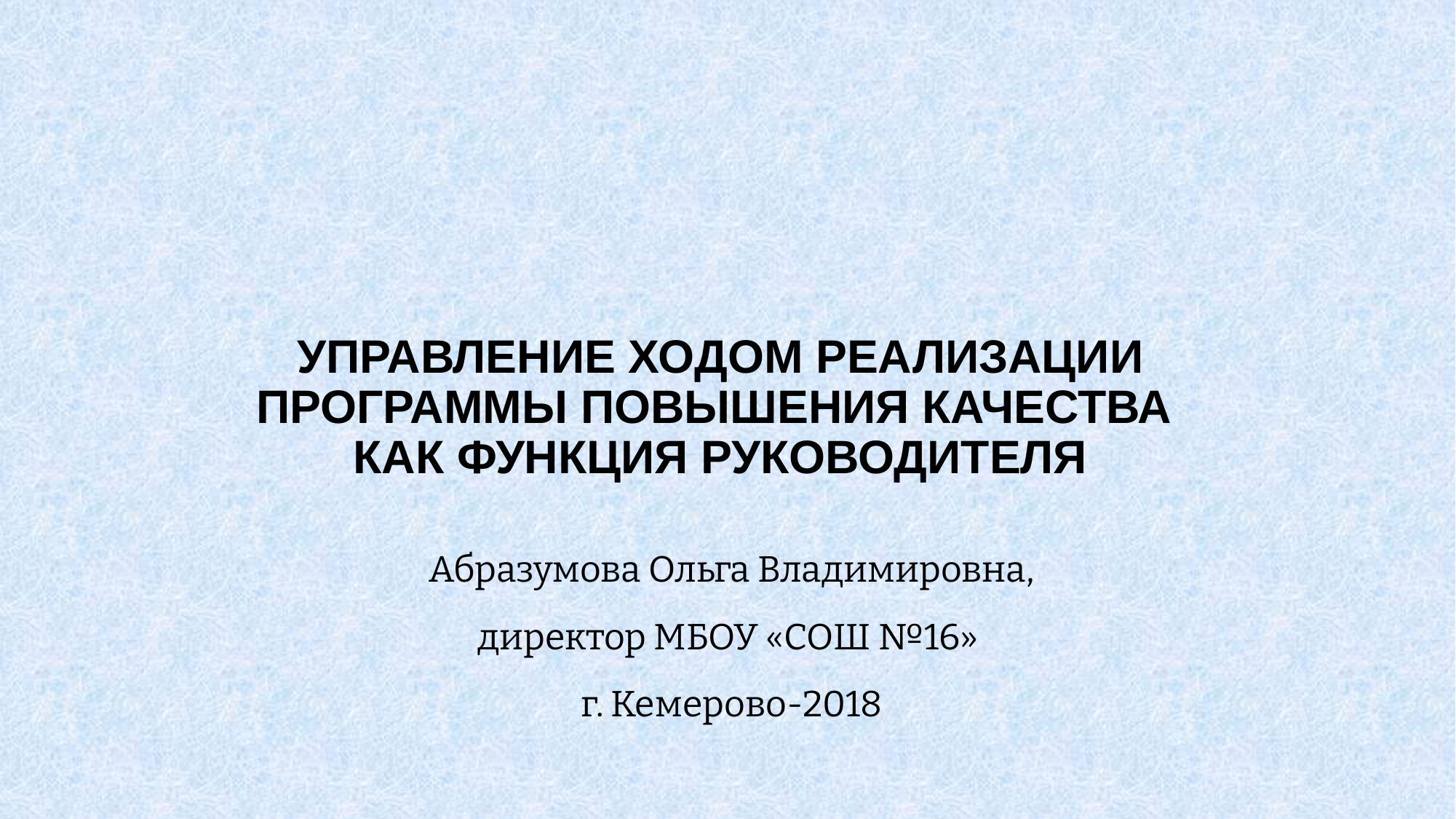

# Управление ходом реализации программы повышения качества как функция руководителя
Абразумова Ольга Владимировна,
директор МБОУ «СОШ №16»
г. Кемерово-2018